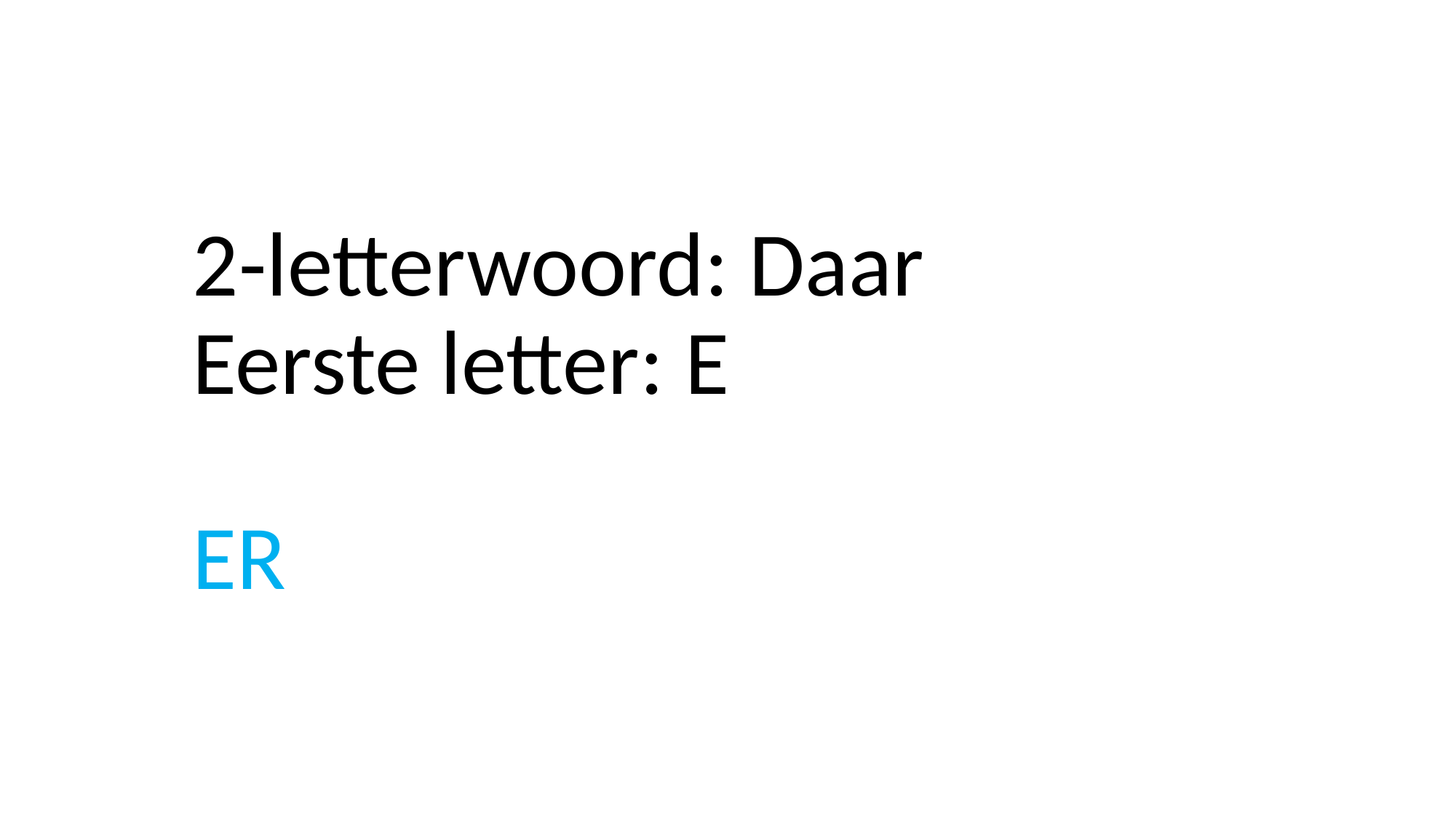

# 2-letterwoord: Daar Eerste letter: E
ER